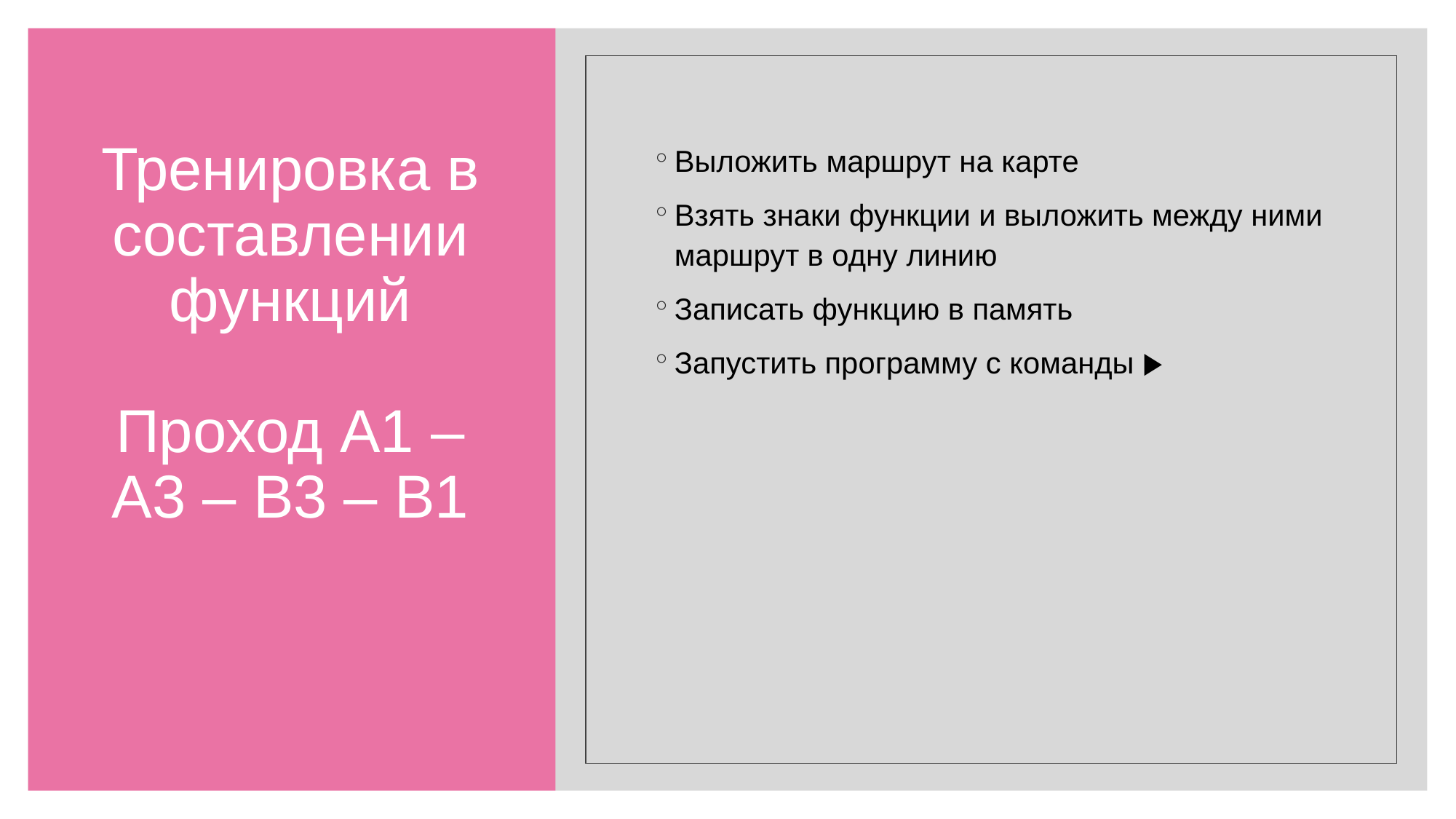

# Тренировка в составлении функций Проход А1 – А3 – В3 – В1
Выложить маршрут на карте
Взять знаки функции и выложить между ними маршрут в одну линию
Записать функцию в память
Запустить программу с команды ▶️